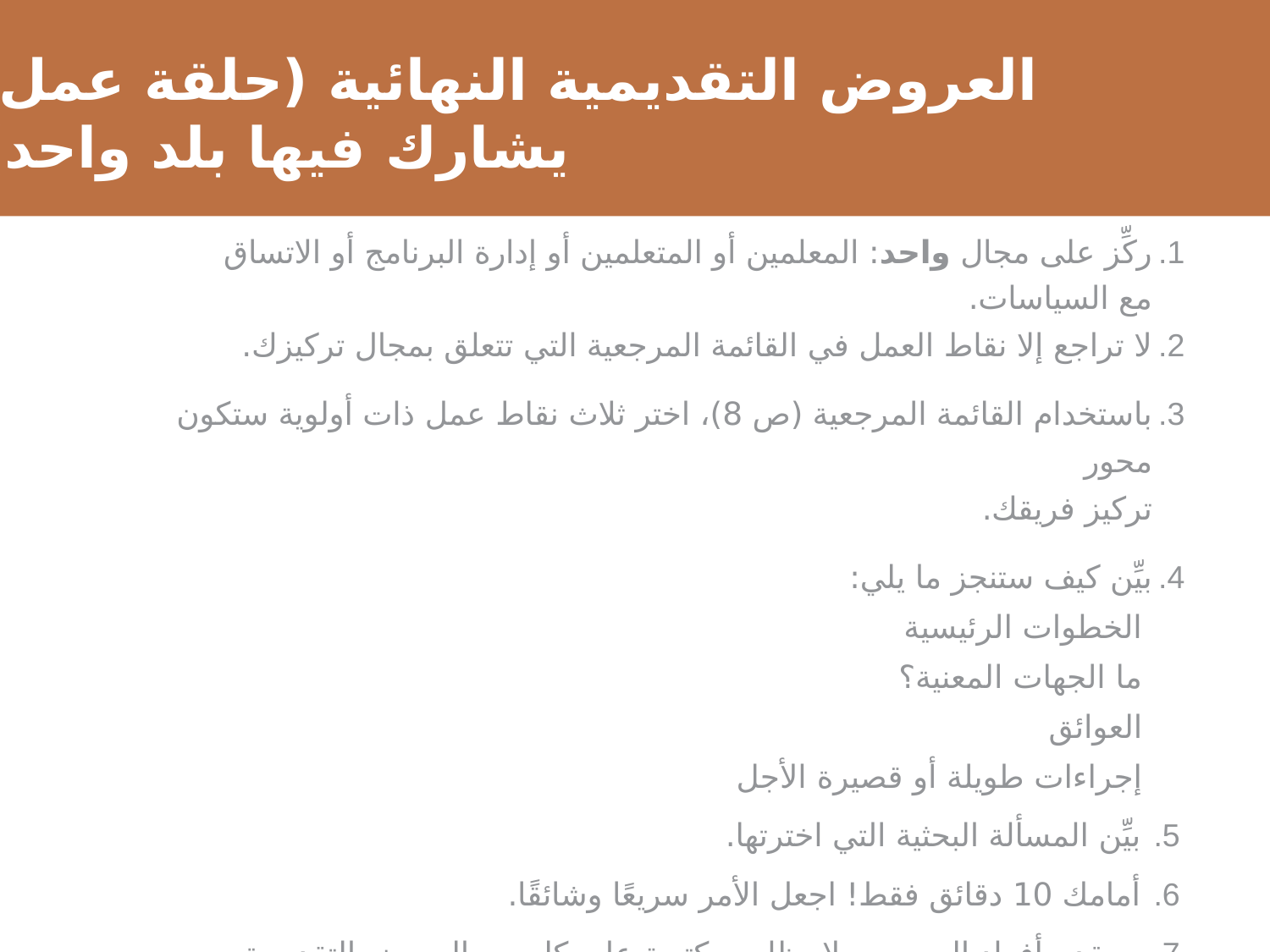

# العروض التقديمية النهائية (حلقة عمل يشارك فيها بلد واحد)
ركِّز على مجال واحد: المعلمين أو المتعلمين أو إدارة البرنامج أو الاتساق مع السياسات.
لا تراجع إلا نقاط العمل في القائمة المرجعية التي تتعلق بمجال تركيزك.
باستخدام القائمة المرجعية (ص 8)، اختر ثلاث نقاط عمل ذات أولوية ستكون محور
تركيز فريقك.
بيِّن كيف ستنجز ما يلي:
الخطوات الرئيسية
ما الجهات المعنية؟
العوائق
إجراءات طويلة أو قصيرة الأجل
بيِّن المسألة البحثية التي اخترتها.
أمامك 10 دقائق فقط! اجعل الأمر سريعًا وشائقًا.
سيقدم أفراد الجمهور ملاحظات مكتوبة على كلٍ من العروض التقديمية.